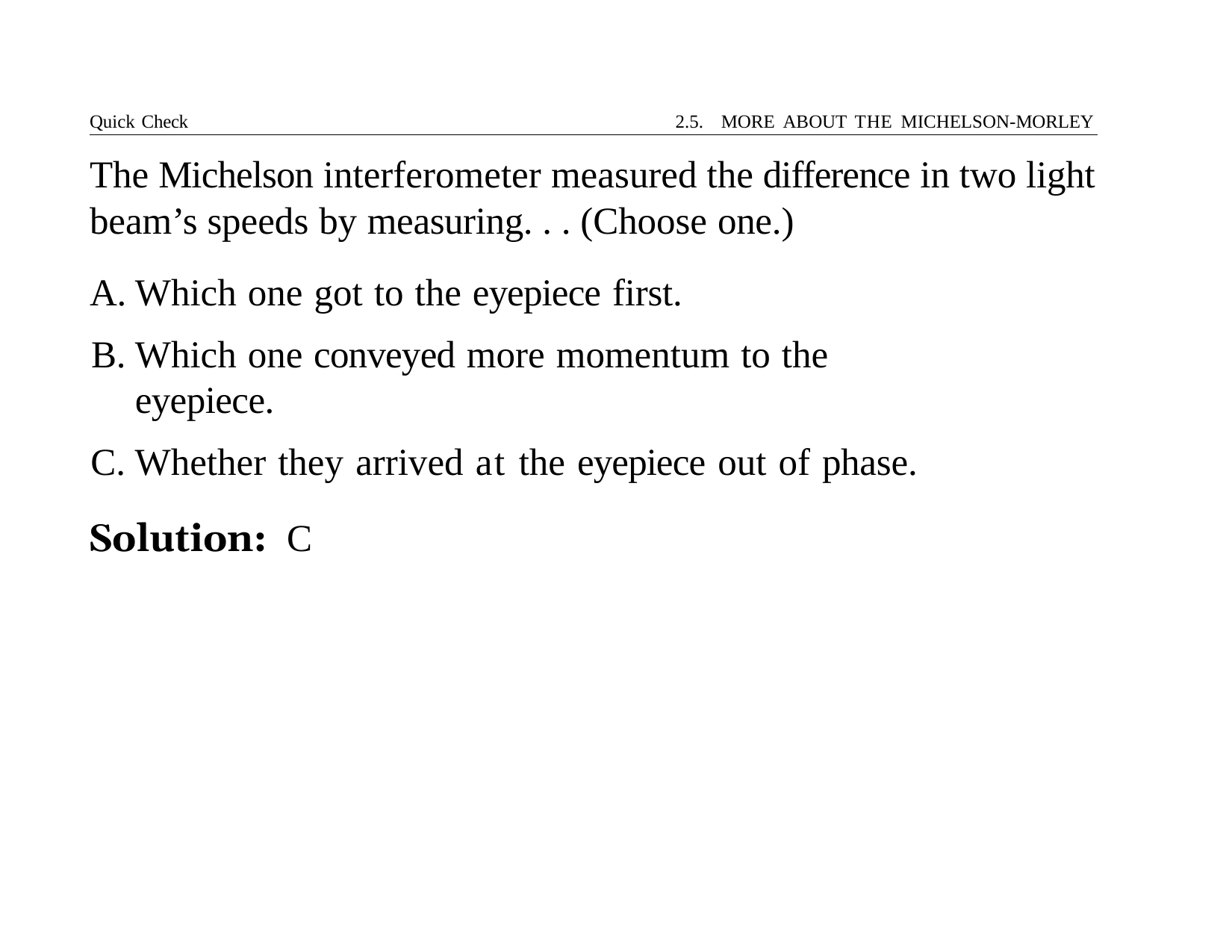

Quick Check	2.5.  MORE ABOUT THE MICHELSON-MORLEY

# The Michelson interferometer measured the difference in two light beam’s speeds by measuring. . . (Choose one.)
Which one got to the eyepiece first.
Which one conveyed more momentum to the eyepiece.
Whether they arrived at the eyepiece out of phase.
Solution:	C